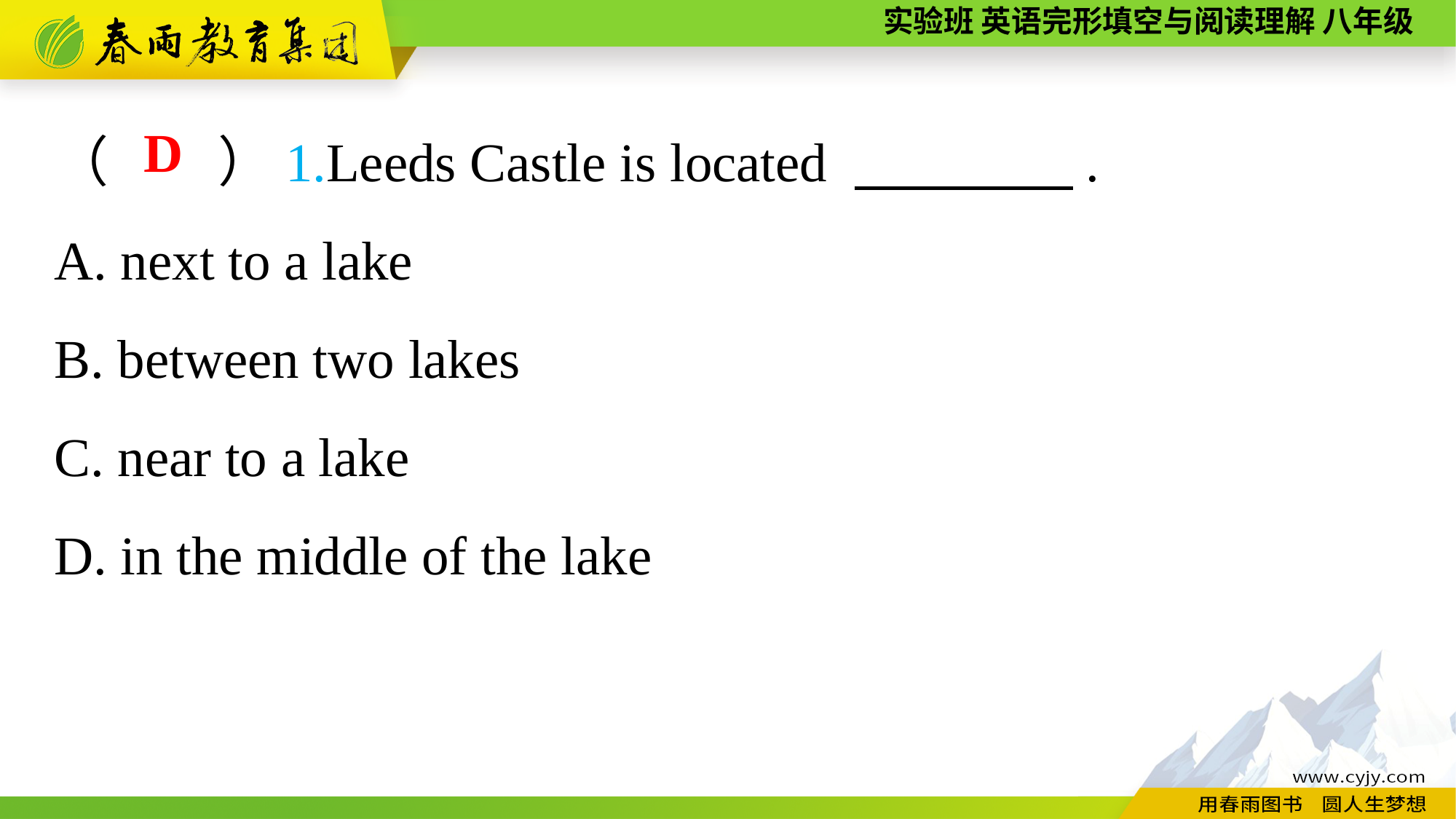

（　　）1.Leeds Castle is located 　　　　.
A. next to a lake
B. between two lakes
C. near to a lake
D. in the middle of the lake
D